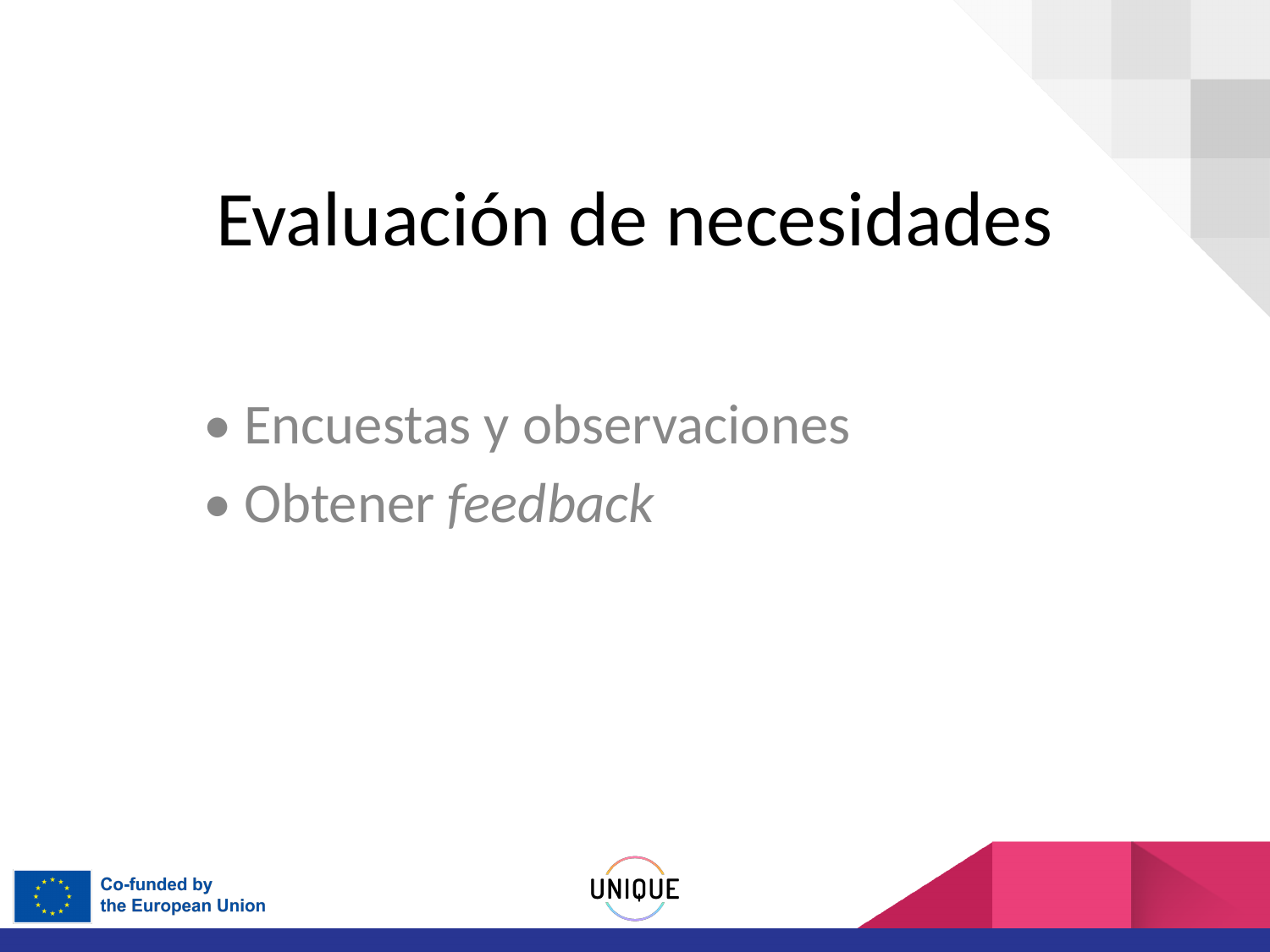

# Evaluación de necesidades
• Encuestas y observaciones
• Obtener feedback